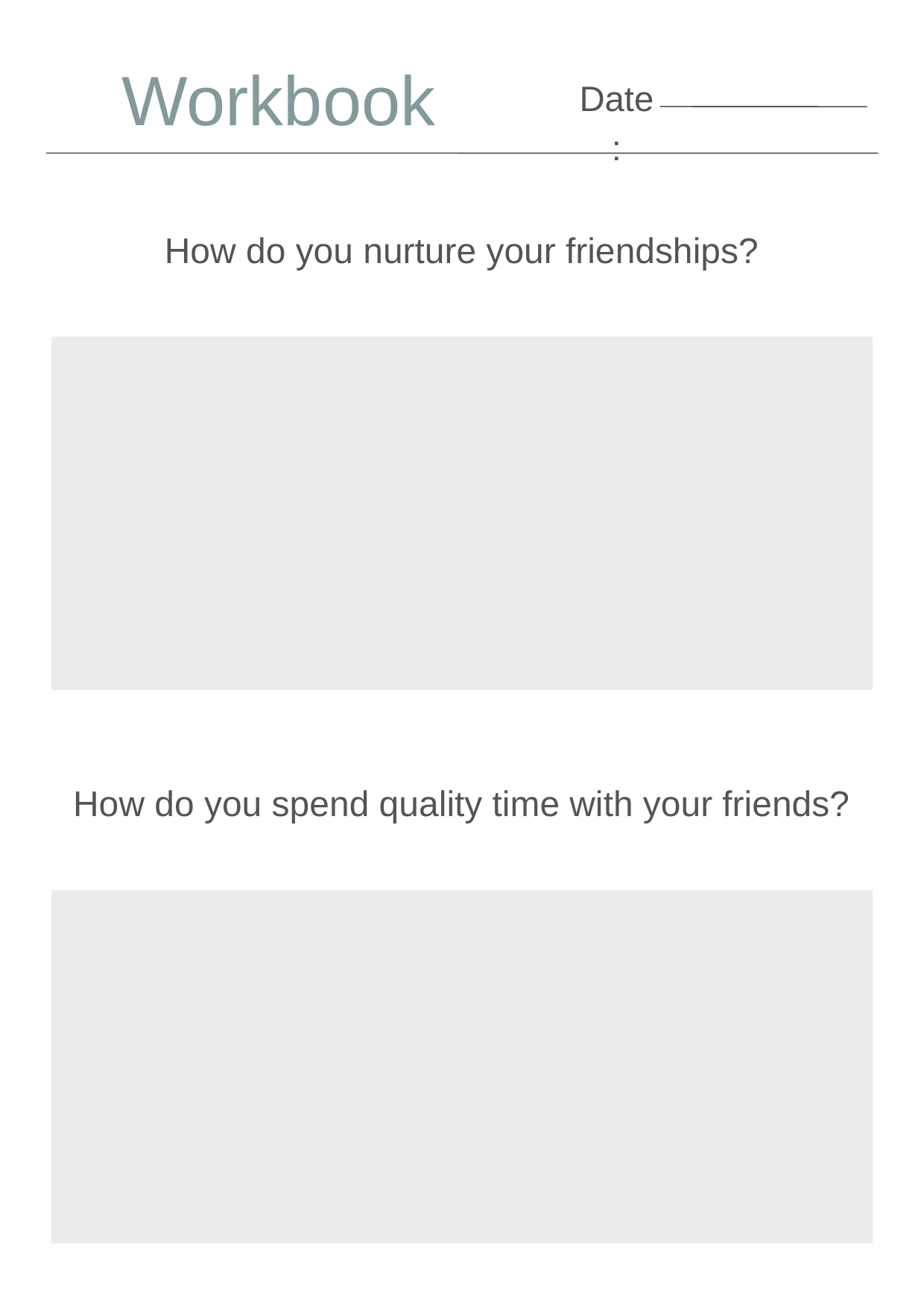

Workbook
Date:

How do you nurture your friendships?

How do you spend quality time with your friends?